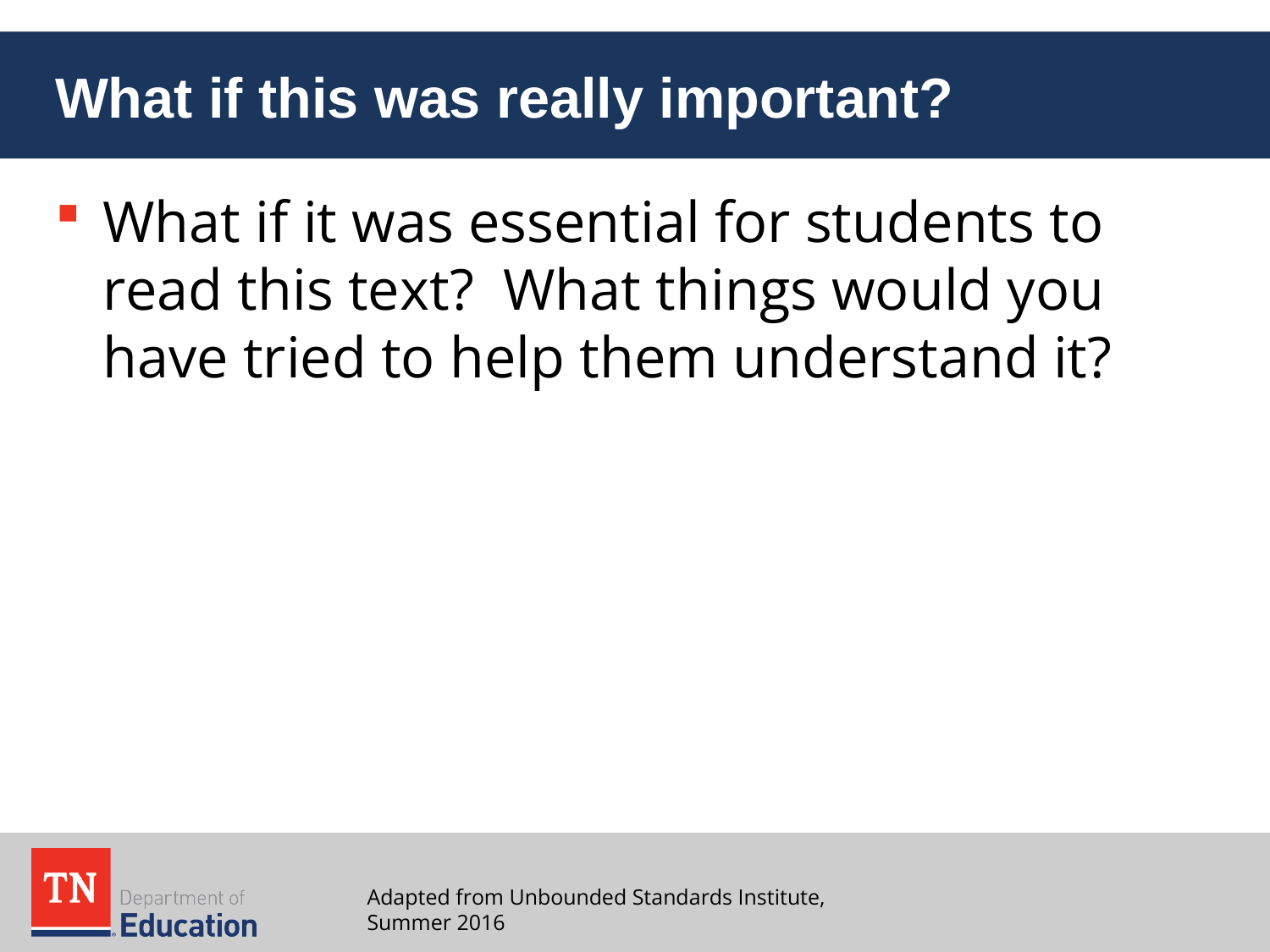

# What if this was really important?
What if it was essential for students to read this text?  What things would you have tried to help them understand it?
Adapted from Unbounded Standards Institute, Summer 2016